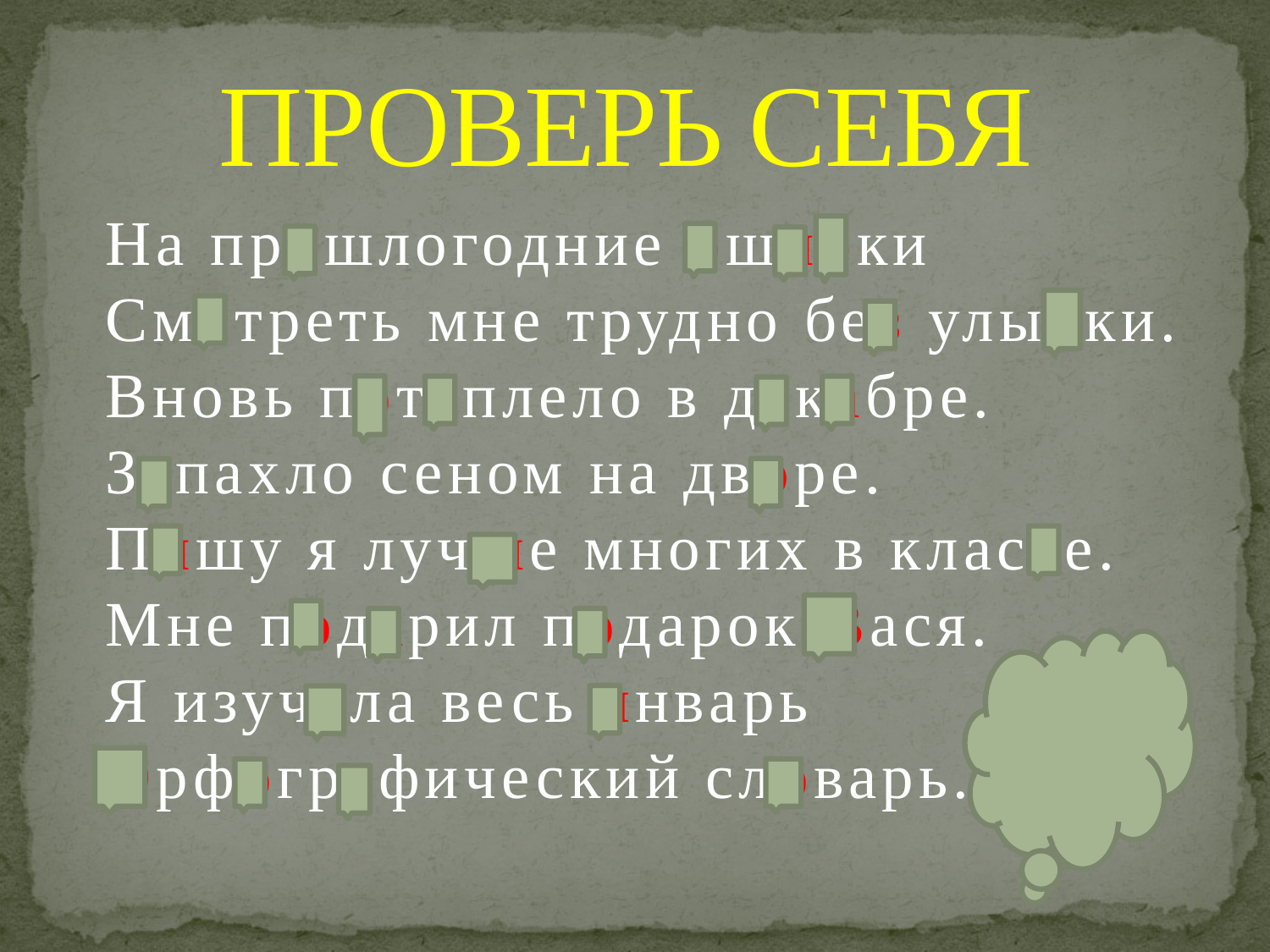

# ПРОВЕРЬ СЕБЯ
На прошлогодние ошибки
Смотреть мне трудно без улыбки.
Вновь потеплело в декабре.
Запахло сеном на дворе.
Пишу я лучше многих в классе.
Мне подарил подарок Вася.
Я изучала весь январь
Орфографический словарь.

26